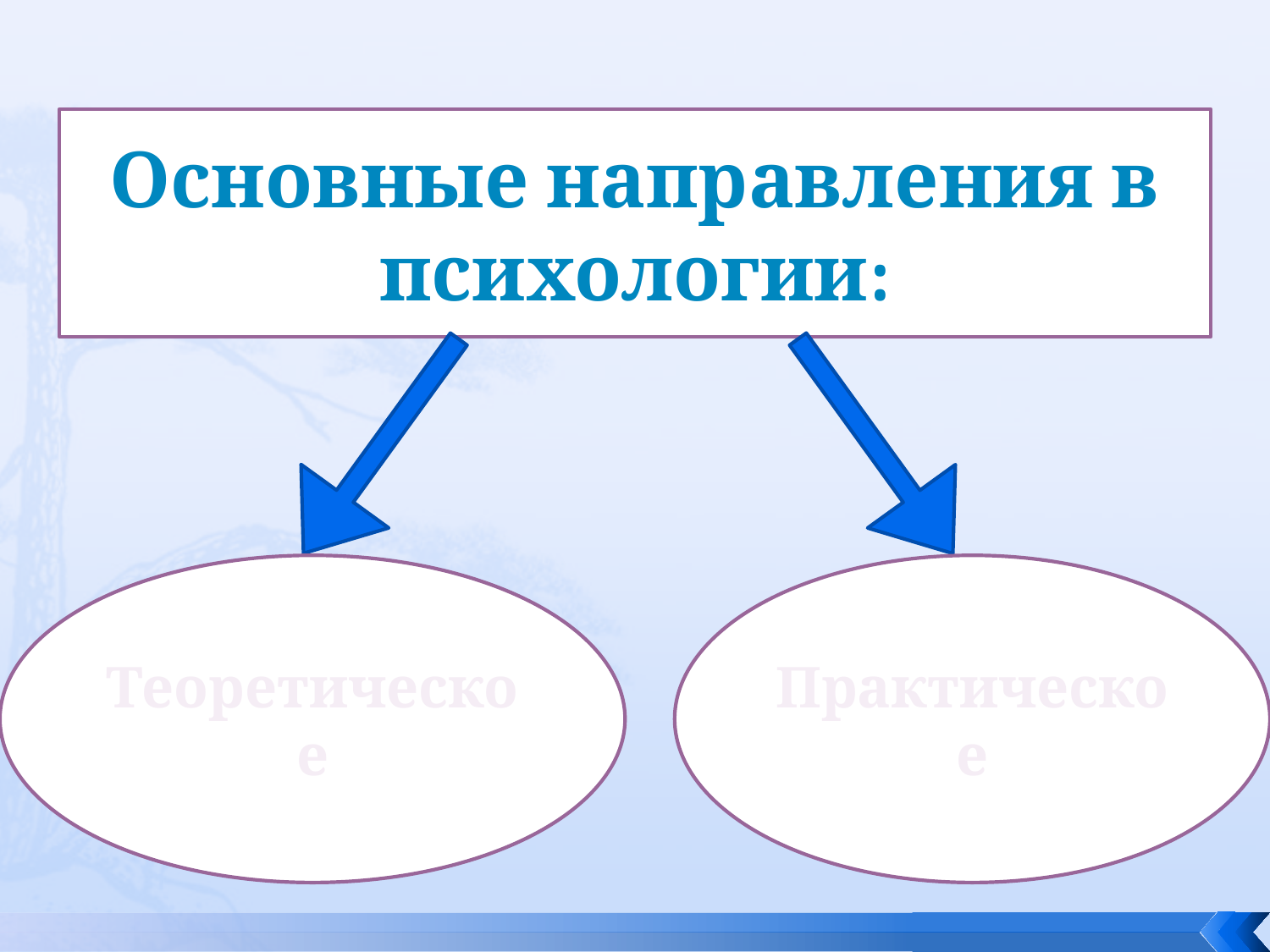

#
Основные направления в психологии:

Теоретическое
Практическое